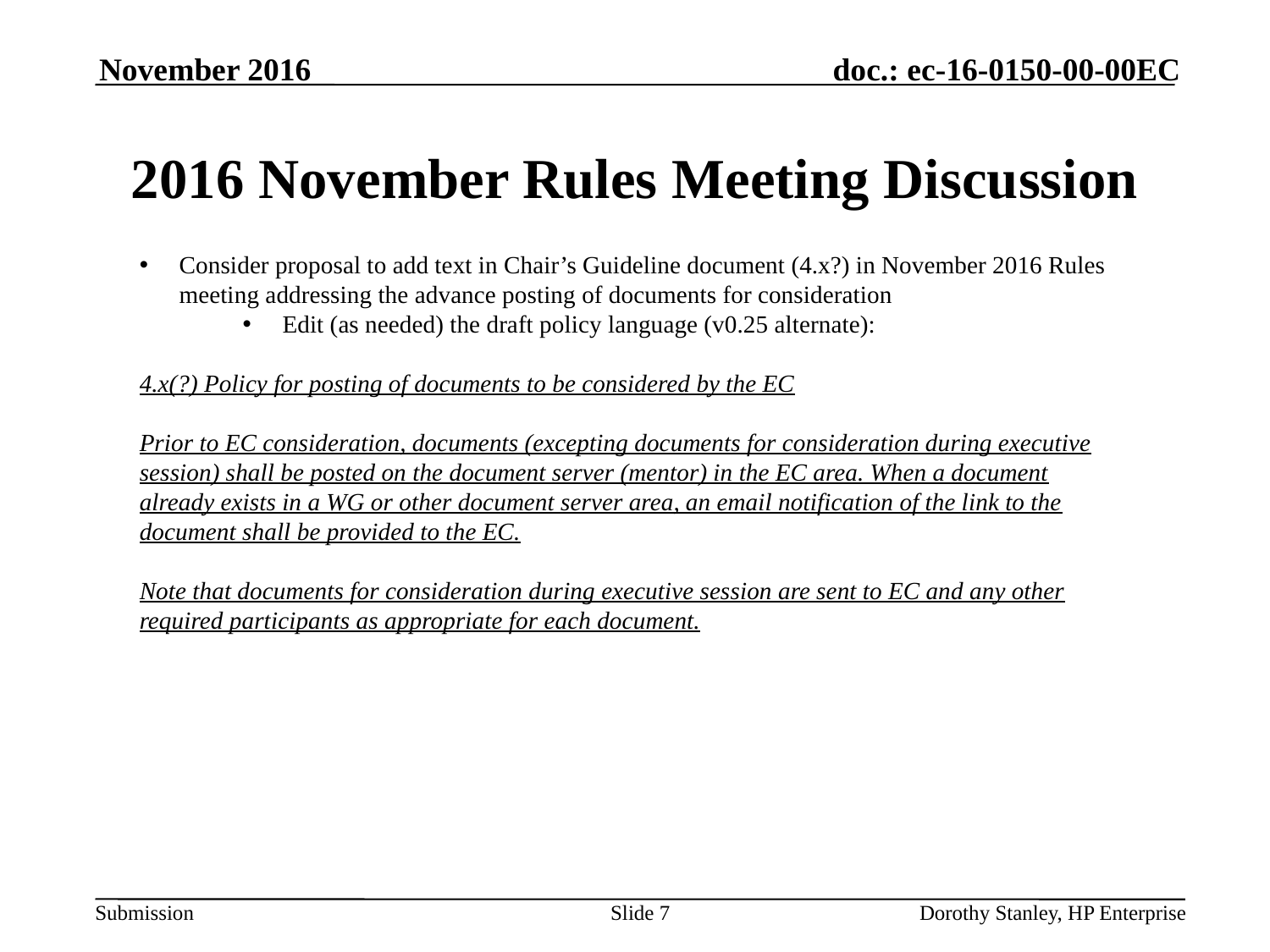

November 2016
# 2016 November Rules Meeting Discussion
Consider proposal to add text in Chair’s Guideline document (4.x?) in November 2016 Rules meeting addressing the advance posting of documents for consideration
Edit (as needed) the draft policy language (v0.25 alternate):

4.x(?) Policy for posting of documents to be considered by the EC

Prior to EC consideration, documents (excepting documents for consideration during executive session) shall be posted on the document server (mentor) in the EC area. When a document already exists in a WG or other document server area, an email notification of the link to the document shall be provided to the EC.

Note that documents for consideration during executive session are sent to EC and any other required participants as appropriate for each document.
Slide 7
Dorothy Stanley, HP Enterprise